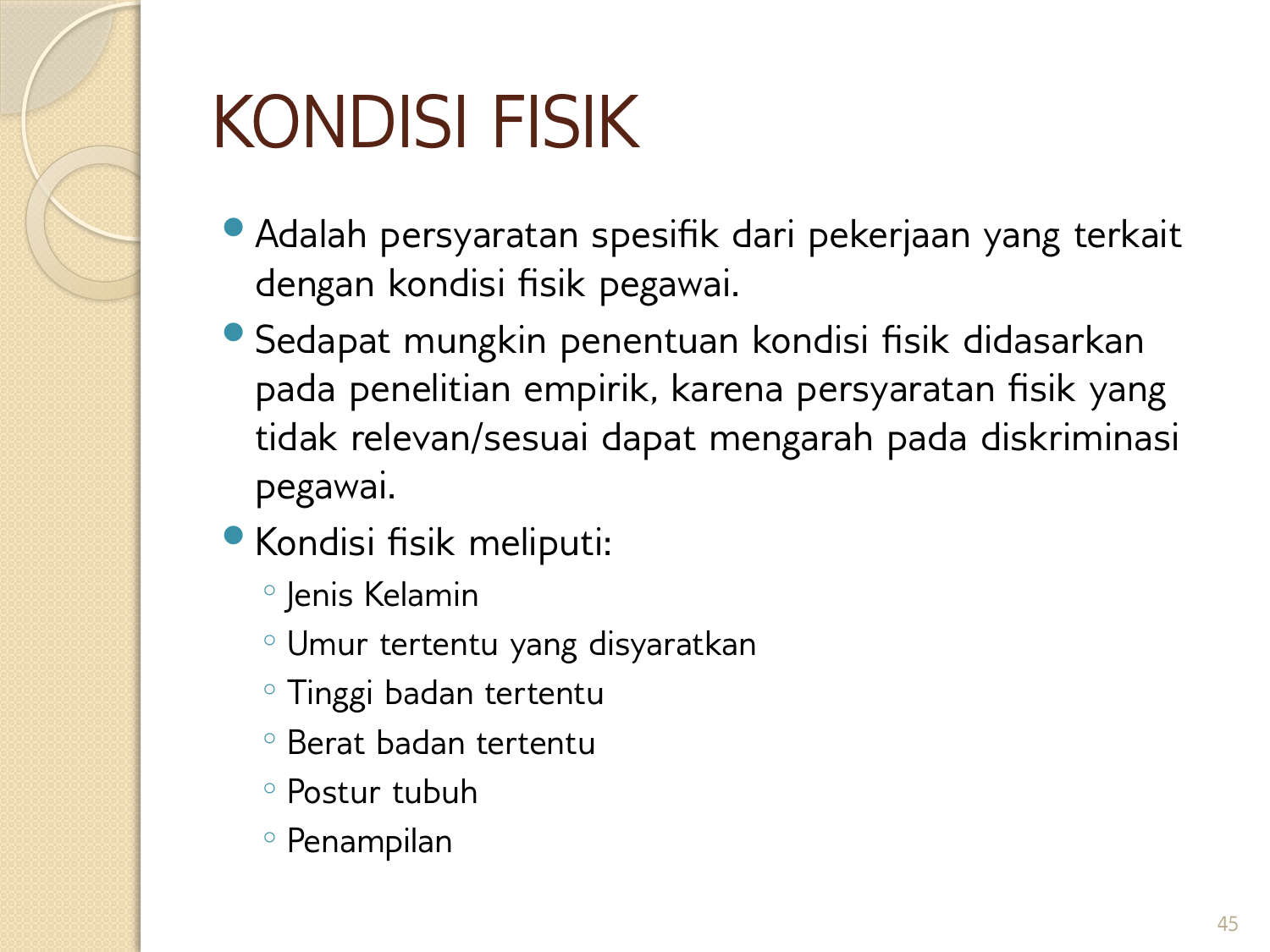

# KONDISI FISIK
Adalah persyaratan spesifik dari pekerjaan yang terkait dengan kondisi fisik pegawai.
Sedapat mungkin penentuan kondisi fisik didasarkan pada penelitian empirik, karena persyaratan fisik yang tidak relevan/sesuai dapat mengarah pada diskriminasi pegawai.
Kondisi fisik meliputi:
Jenis Kelamin
Umur tertentu yang disyaratkan
Tinggi badan tertentu
Berat badan tertentu
Postur tubuh
Penampilan
45